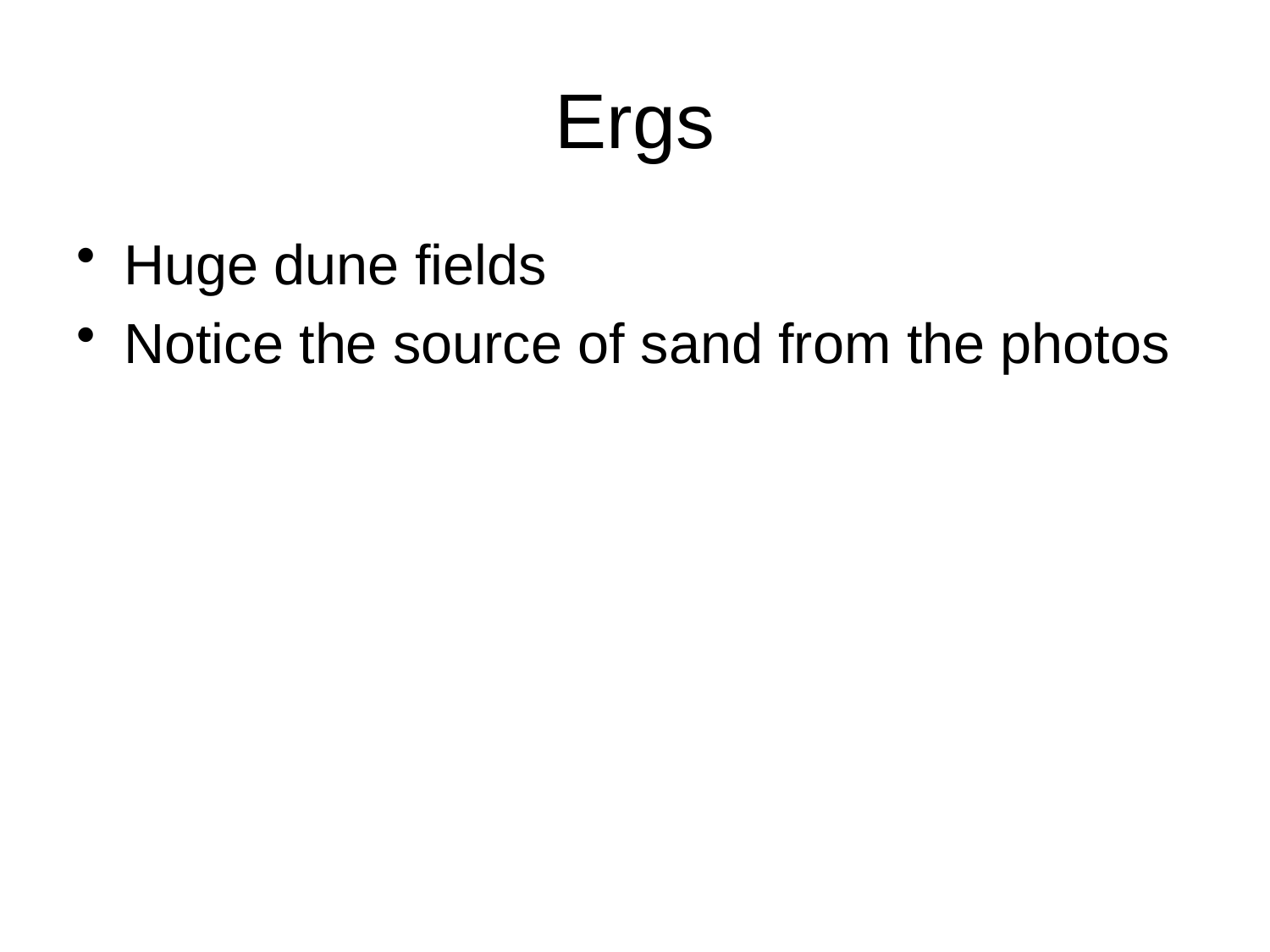

# Ergs
Huge dune fields
Notice the source of sand from the photos